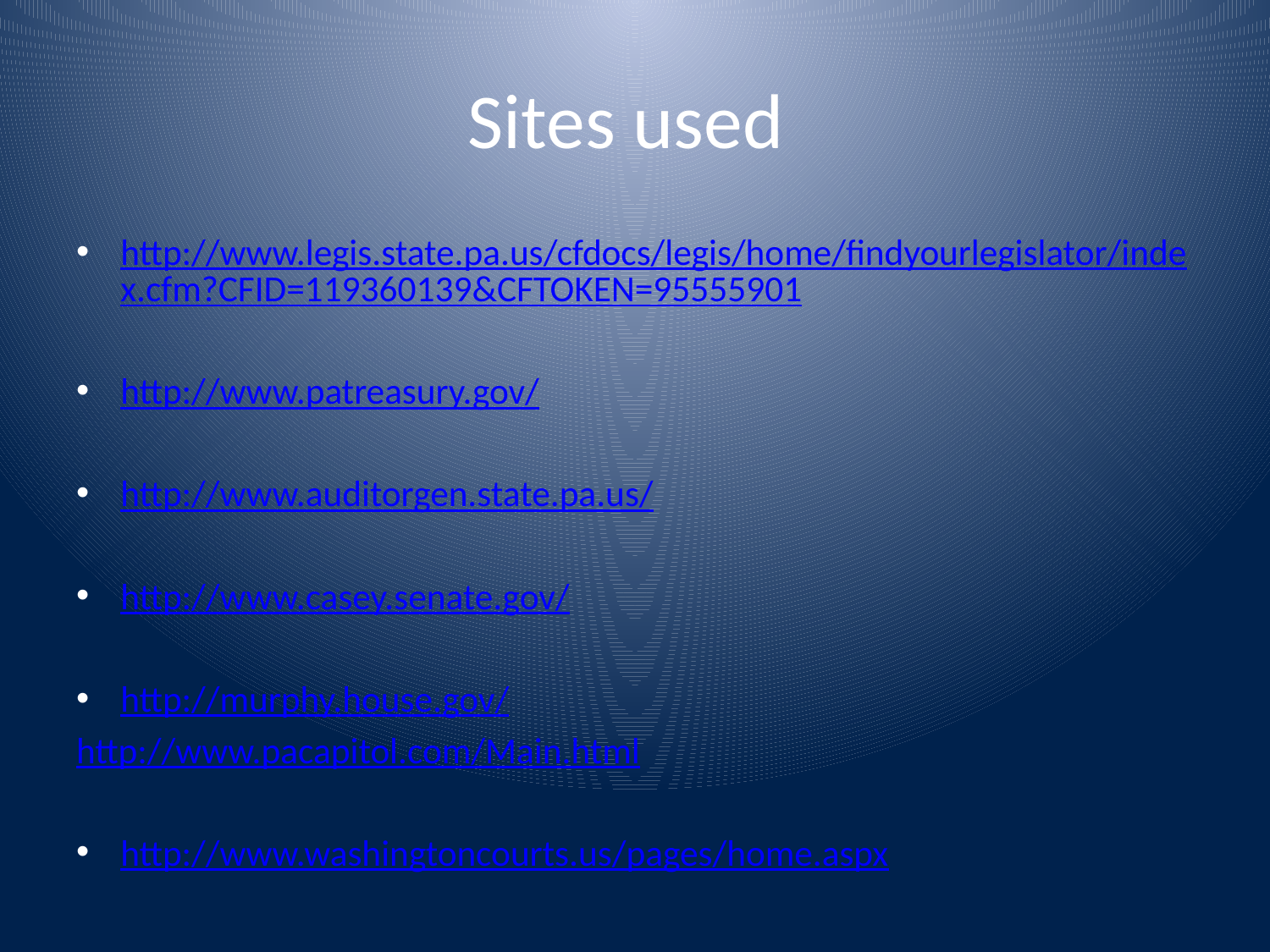

# Sites used
http://www.legis.state.pa.us/cfdocs/legis/home/findyourlegislator/index.cfm?CFID=119360139&CFTOKEN=95555901

http://www.patreasury.gov/

http://www.auditorgen.state.pa.us/

http://www.casey.senate.gov/

http://murphy.house.gov/
http://www.pacapitol.com/Main.html

http://www.washingtoncourts.us/pages/home.aspx